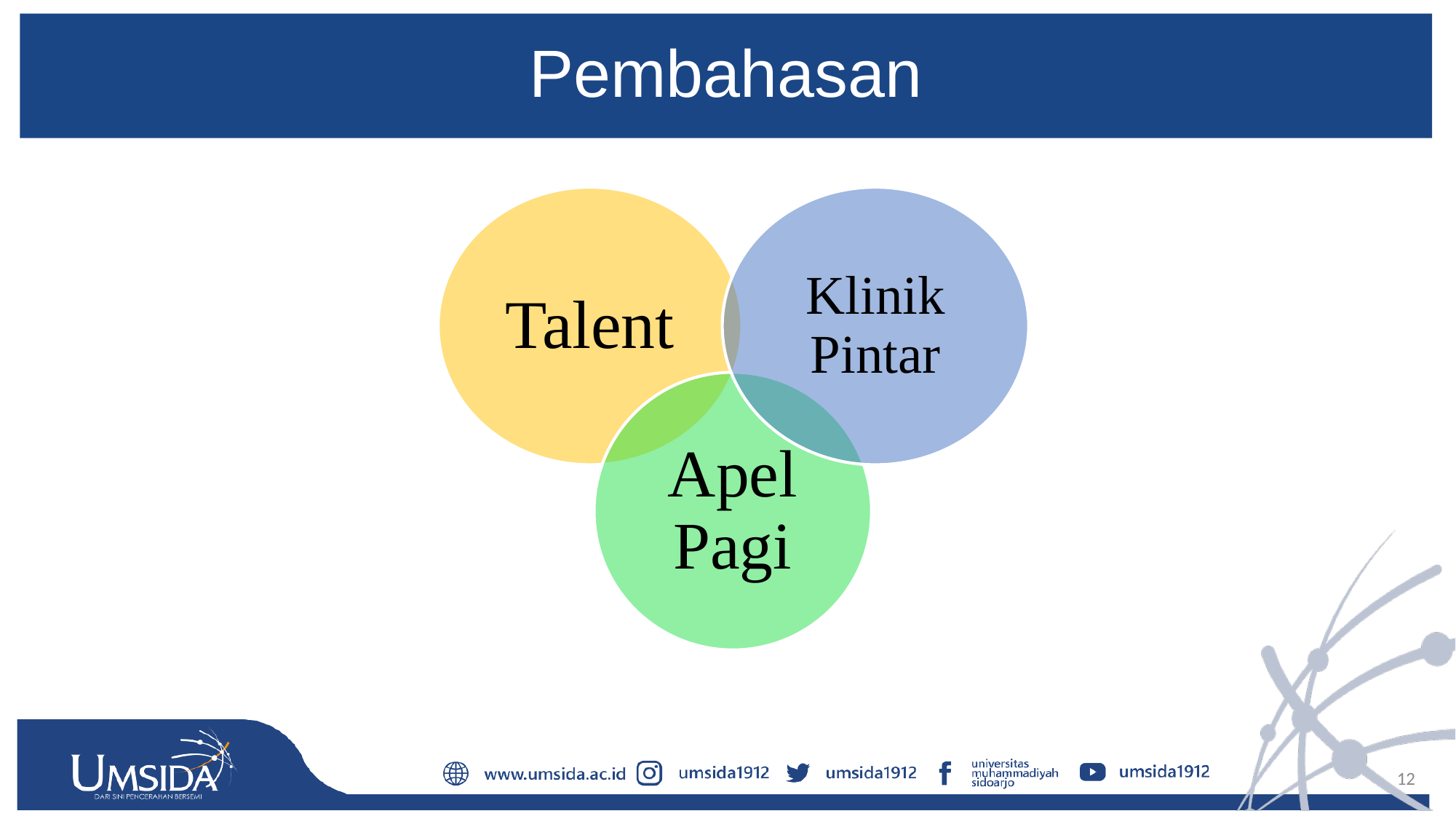

# Pembahasan

Talent
Apel Pagi
Klinik Pintar